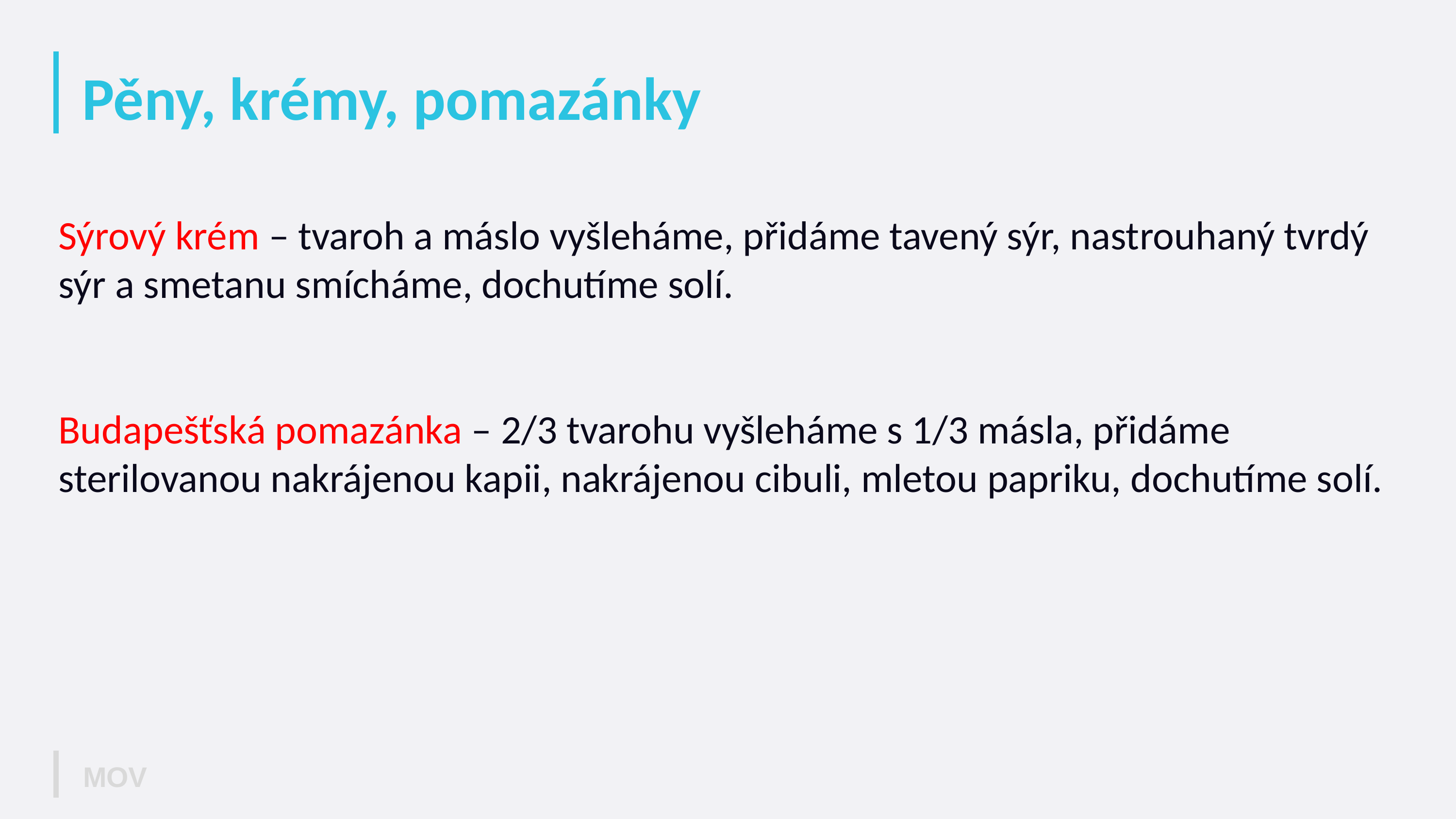

# Pěny, krémy, pomazánky

Sýrový krém – tvaroh a máslo vyšleháme, přidáme tavený sýr, nastrouhaný tvrdý sýr a smetanu smícháme, dochutíme solí.

Budapešťská pomazánka – 2/3 tvarohu vyšleháme s 1/3 másla, přidáme sterilovanou nakrájenou kapii, nakrájenou cibuli, mletou papriku, dochutíme solí.